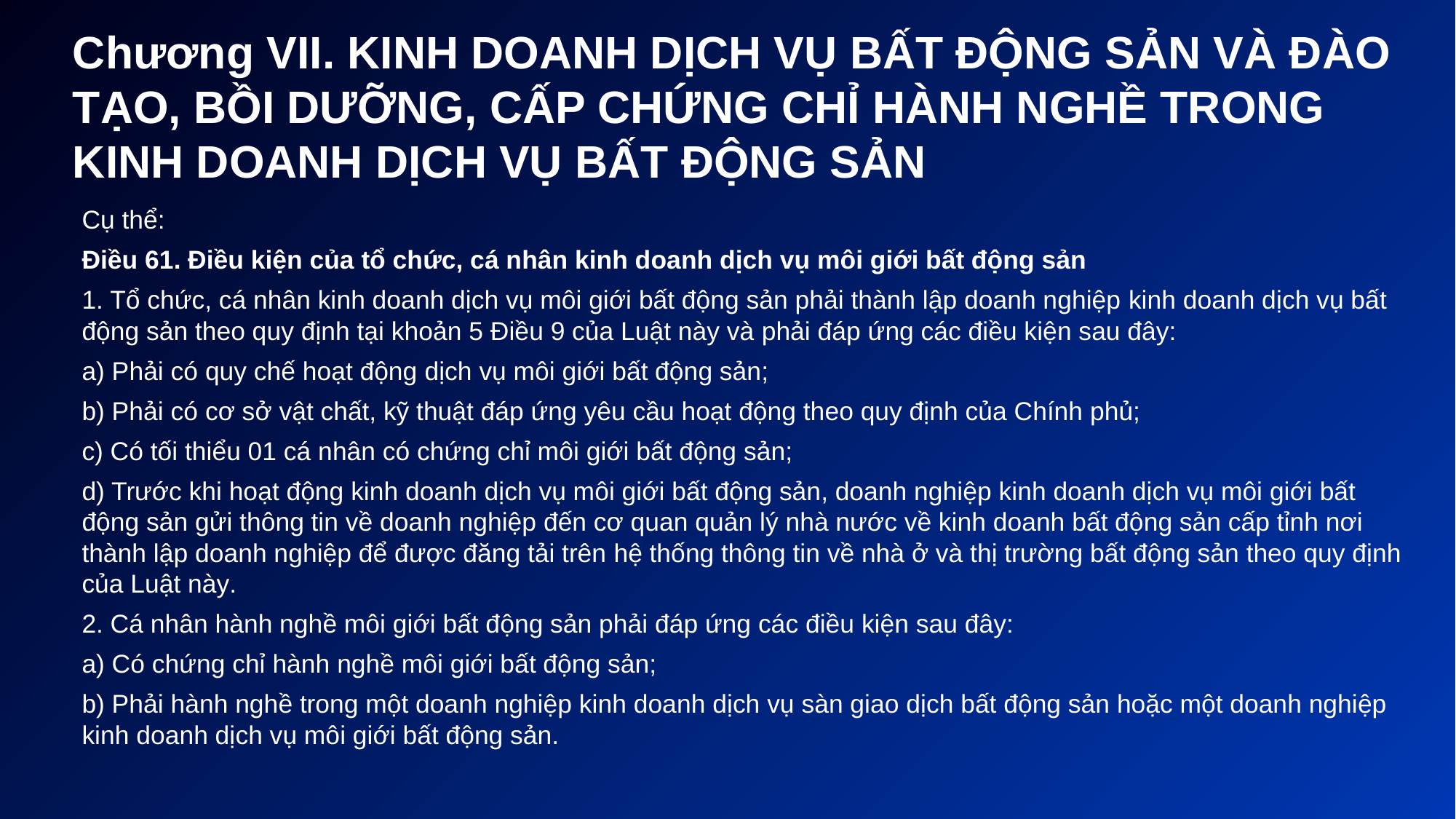

# Chương VII. KINH DOANH DỊCH VỤ BẤT ĐỘNG SẢN VÀ ĐÀO TẠO, BỒI DƯỠNG, CẤP CHỨNG CHỈ HÀNH NGHỀ TRONG KINH DOANH DỊCH VỤ BẤT ĐỘNG SẢN
Cụ thể:
Điều 61. Điều kiện của tổ chức, cá nhân kinh doanh dịch vụ môi giới bất động sản
1. Tổ chức, cá nhân kinh doanh dịch vụ môi giới bất động sản phải thành lập doanh nghiệp kinh doanh dịch vụ bất động sản theo quy định tại khoản 5 Điều 9 của Luật này và phải đáp ứng các điều kiện sau đây:
a) Phải có quy chế hoạt động dịch vụ môi giới bất động sản;
b) Phải có cơ sở vật chất, kỹ thuật đáp ứng yêu cầu hoạt động theo quy định của Chính phủ;
c) Có tối thiểu 01 cá nhân có chứng chỉ môi giới bất động sản;
d) Trước khi hoạt động kinh doanh dịch vụ môi giới bất động sản, doanh nghiệp kinh doanh dịch vụ môi giới bất động sản gửi thông tin về doanh nghiệp đến cơ quan quản lý nhà nước về kinh doanh bất động sản cấp tỉnh nơi thành lập doanh nghiệp để được đăng tải trên hệ thống thông tin về nhà ở và thị trường bất động sản theo quy định của Luật này.
2. Cá nhân hành nghề môi giới bất động sản phải đáp ứng các điều kiện sau đây:
a) Có chứng chỉ hành nghề môi giới bất động sản;
b) Phải hành nghề trong một doanh nghiệp kinh doanh dịch vụ sàn giao dịch bất động sản hoặc một doanh nghiệp kinh doanh dịch vụ môi giới bất động sản.